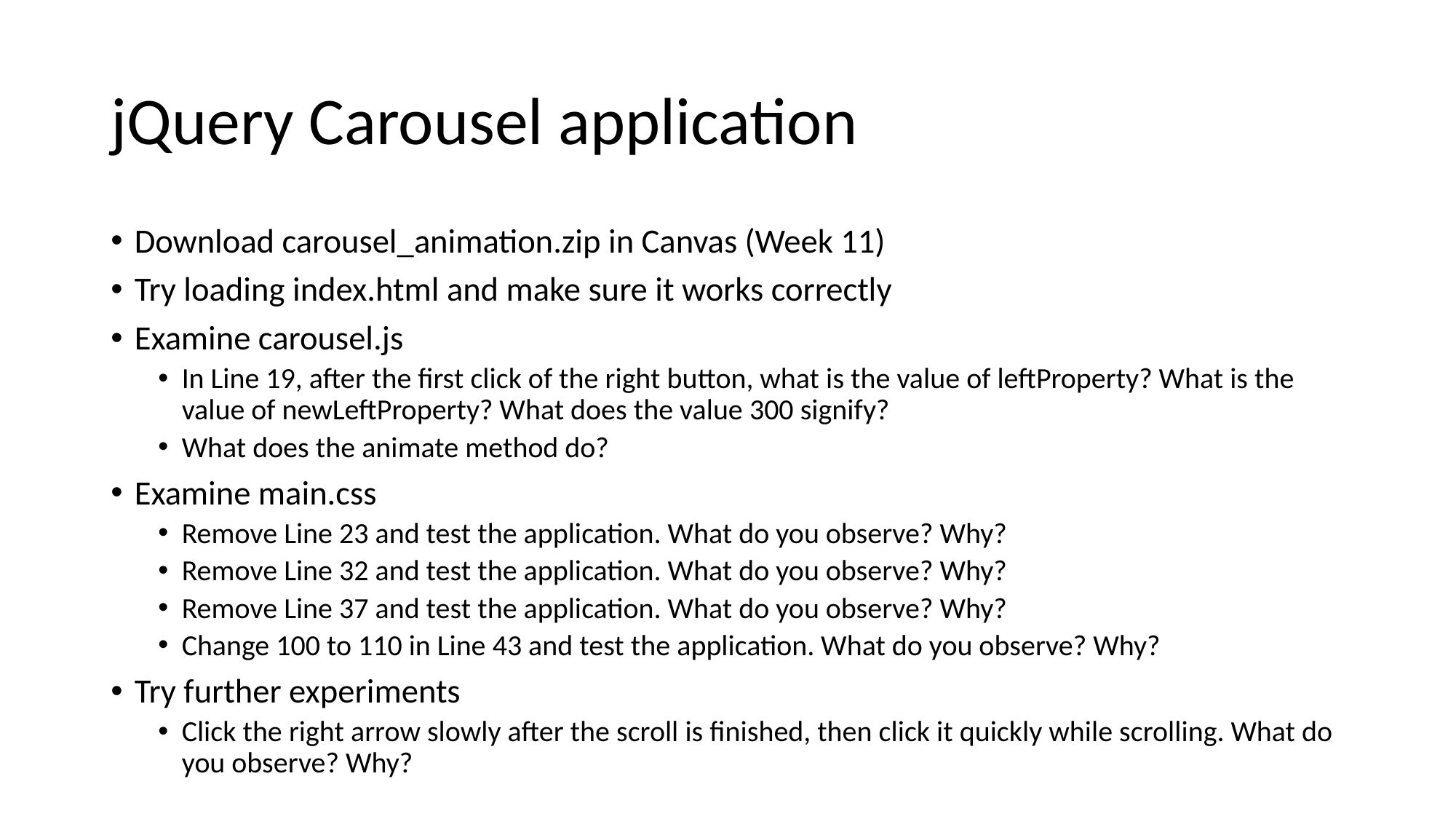

# jQuery Carousel application
Download carousel_animation.zip in Canvas (Week 11)
Try loading index.html and make sure it works correctly
Examine carousel.js
In Line 19, after the first click of the right button, what is the value of leftProperty? What is the value of newLeftProperty? What does the value 300 signify?
What does the animate method do?
Examine main.css
Remove Line 23 and test the application. What do you observe? Why?
Remove Line 32 and test the application. What do you observe? Why?
Remove Line 37 and test the application. What do you observe? Why?
Change 100 to 110 in Line 43 and test the application. What do you observe? Why?
Try further experiments
Click the right arrow slowly after the scroll is finished, then click it quickly while scrolling. What do you observe? Why?